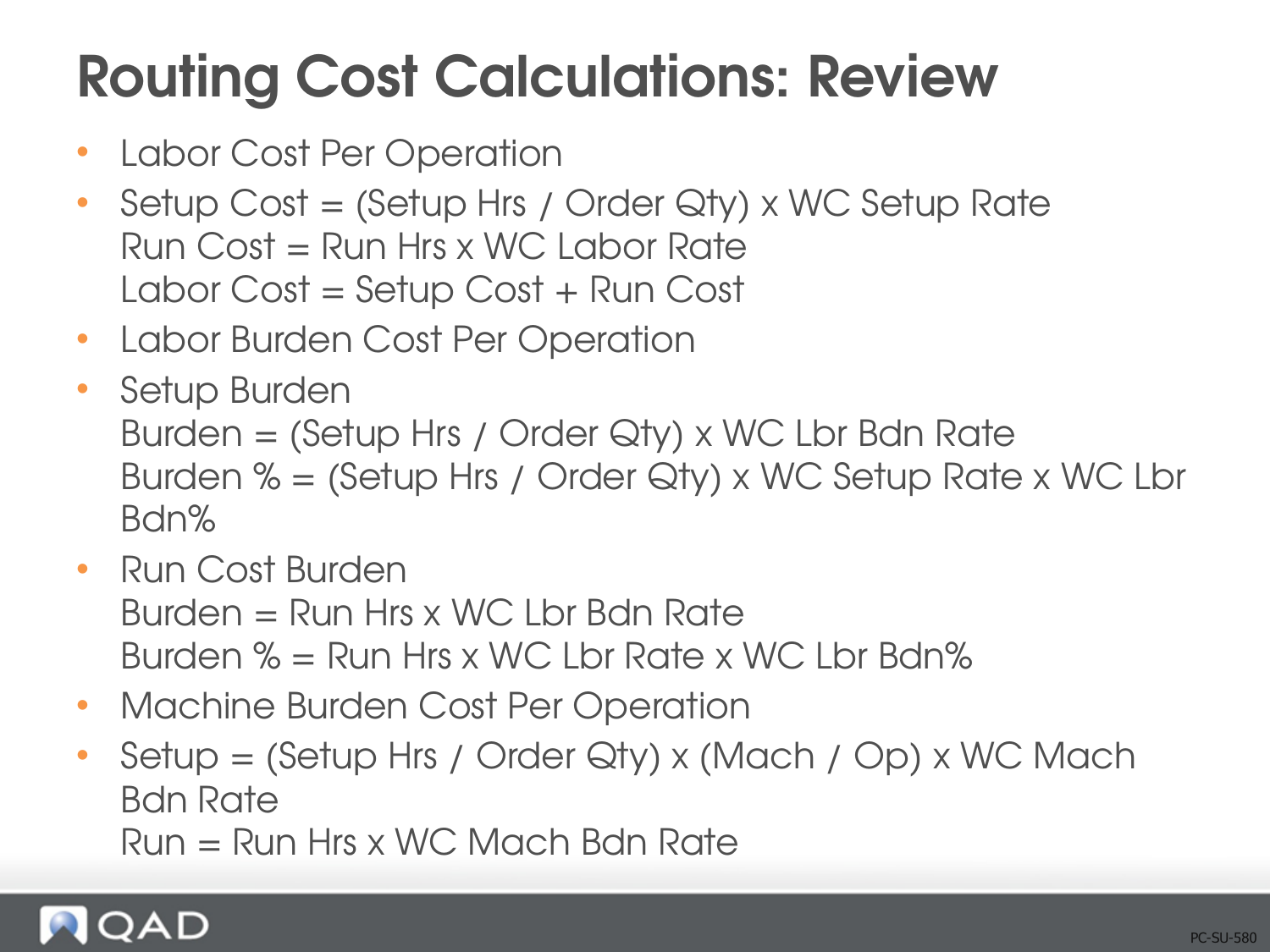

# Routing Cost Calculations: Review
Labor Cost Per Operation
Setup Cost = (Setup Hrs / Order Qty) x WC Setup Rate
Run Cost = Run Hrs x WC Labor Rate
Labor Cost = Setup Cost + Run Cost
Labor Burden Cost Per Operation
Setup Burden
Burden = (Setup Hrs / Order Qty) x WC Lbr Bdn Rate
Burden % = (Setup Hrs / Order Qty) x WC Setup Rate x WC Lbr Bdn%
Run Cost Burden
Burden = Run Hrs x WC Lbr Bdn Rate
Burden % = Run Hrs x WC Lbr Rate x WC Lbr Bdn%
Machine Burden Cost Per Operation
Setup = (Setup Hrs / Order Qty) x (Mach / Op) x WC Mach Bdn Rate
Run = Run Hrs x WC Mach Bdn Rate
PC-SU-580